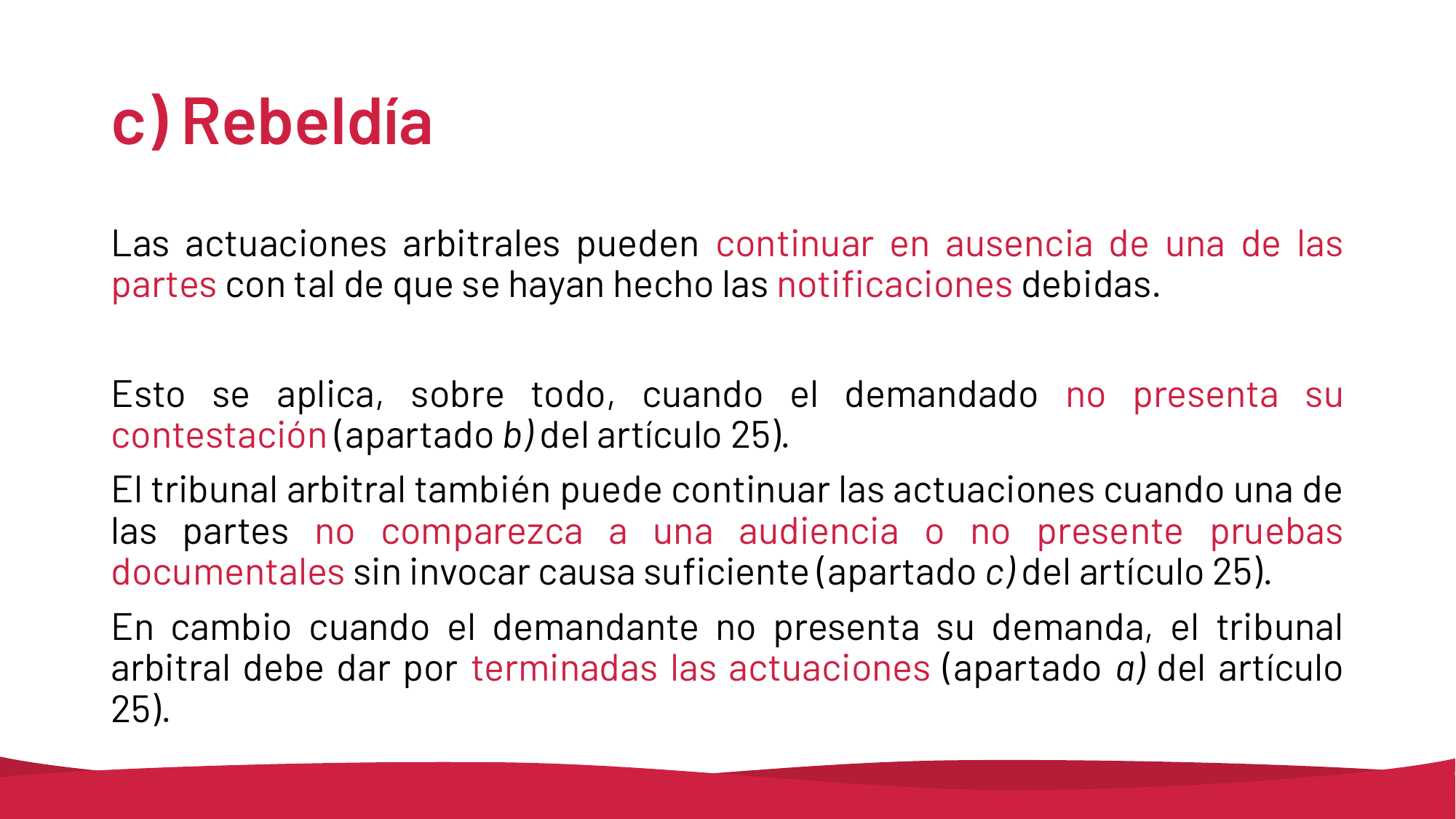

# c) Rebeldía
Las actuaciones arbitrales pueden continuar en ausencia de una de las partes con tal de que se hayan hecho las notificaciones debidas.

Esto se aplica, sobre todo, cuando el demandado no presenta su contestación (apartado b) del artículo 25).
El tribunal arbitral también puede continuar las actuaciones cuando una de las partes no comparezca a una audiencia o no presente pruebas documentales sin invocar causa suficiente (apartado c) del artículo 25).
En cambio cuando el demandante no presenta su demanda, el tribunal arbitral debe dar por terminadas las actuaciones (apartado a) del artículo 25).